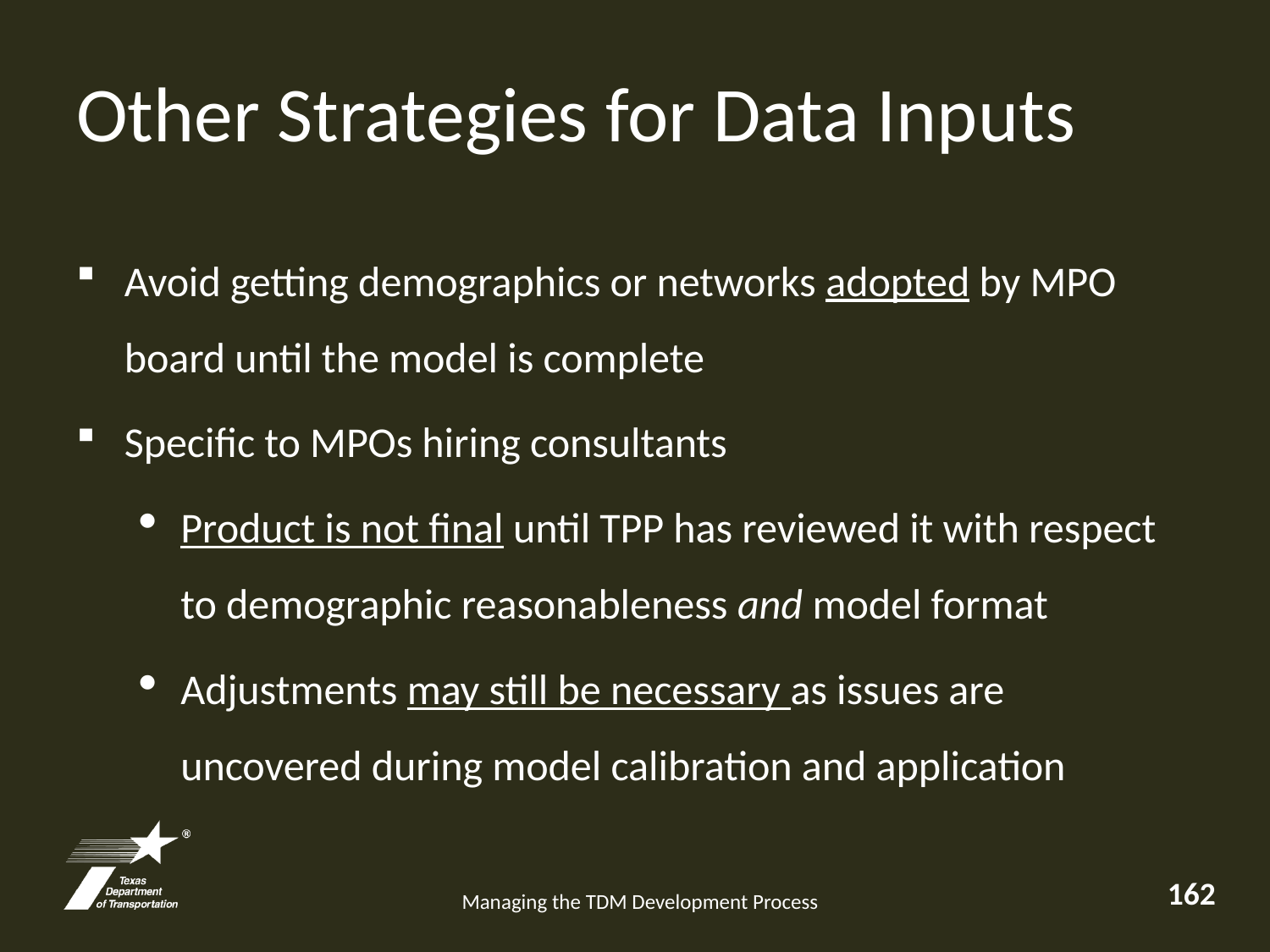

# Other Strategies for Data Inputs
Avoid getting demographics or networks adopted by MPO board until the model is complete
Specific to MPOs hiring consultants
Product is not final until TPP has reviewed it with respect to demographic reasonableness and model format
Adjustments may still be necessary as issues are uncovered during model calibration and application